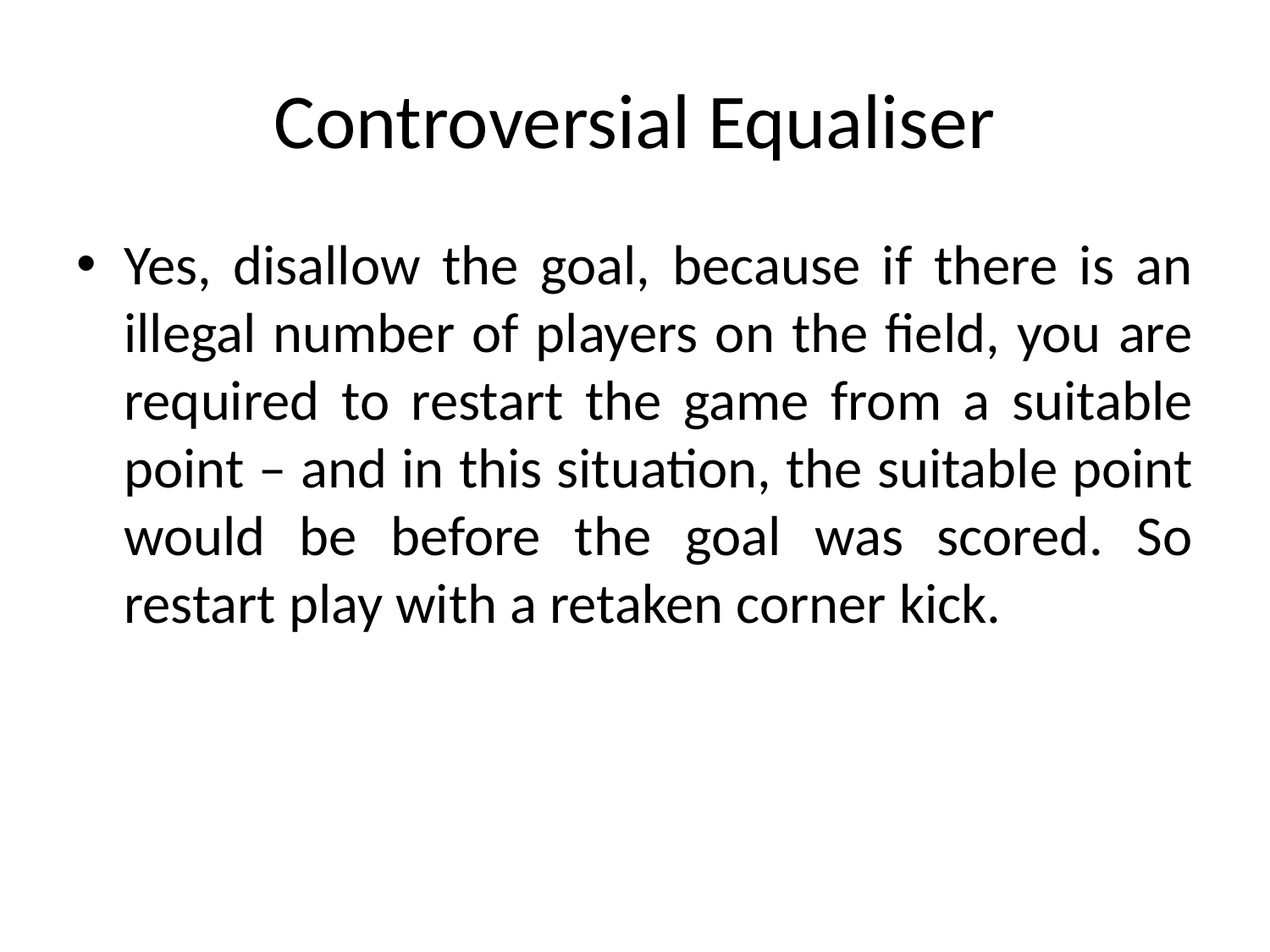

# Controversial Equaliser
Yes, disallow the goal, because if there is an illegal number of players on the field, you are required to restart the game from a suitable point – and in this situation, the suitable point would be before the goal was scored. So restart play with a retaken corner kick.